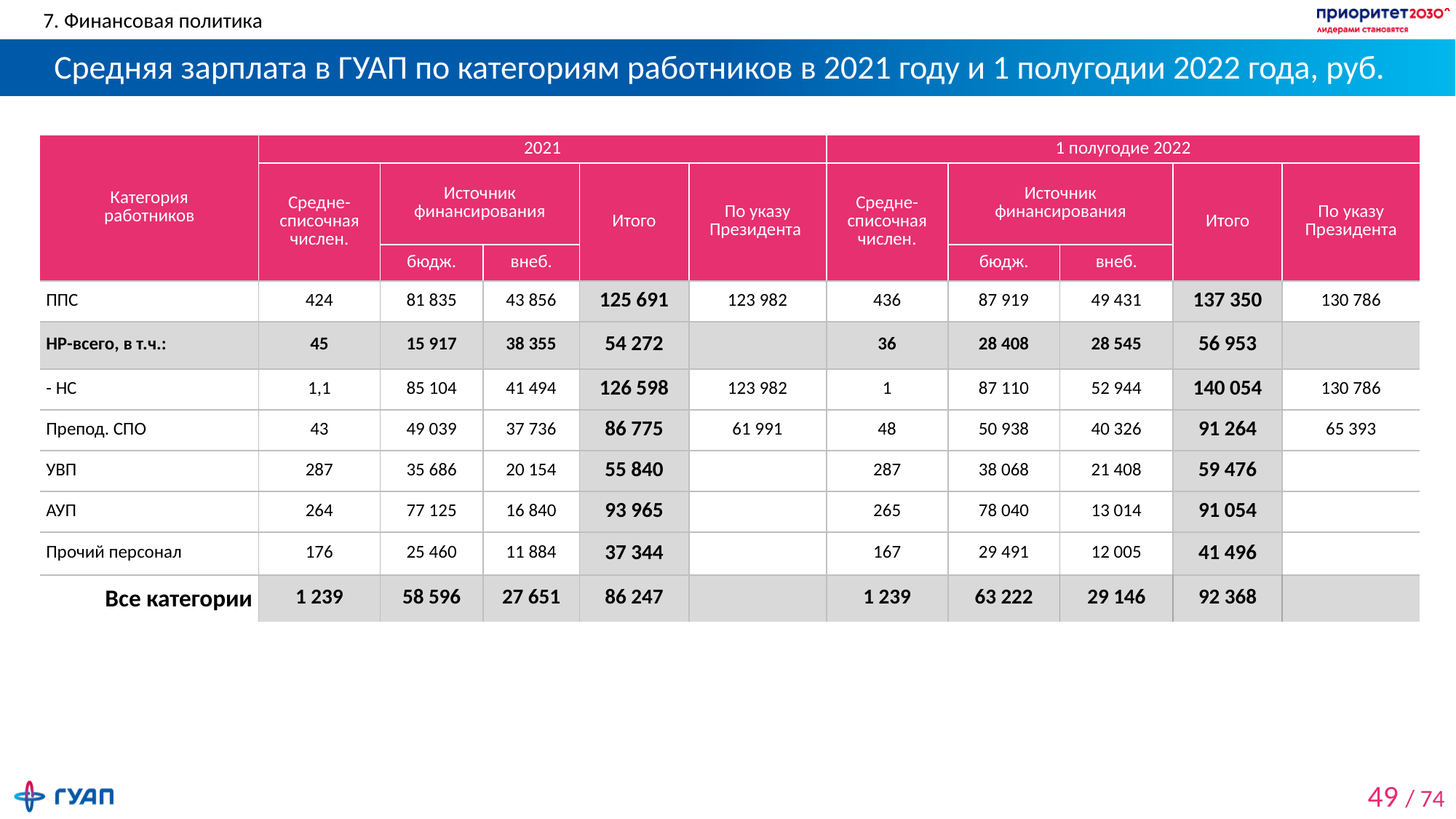

7. Финансовая политика
# Средняя зарплата в ГУАП по категориям работников в 2021 году и 1 полугодии 2022 года, руб.
| Категория работников | 2021 |  |  |  |  | 1 полугодие 2022 |  |  |  |  |
| --- | --- | --- | --- | --- | --- | --- | --- | --- | --- | --- |
|  | Средне- списочная числен. | Источник финансирования |  | Итого | По указу Президента | Средне- списочная числен. | Источник финансирования |  | Итого | По указу Президента |
|  |  | бюдж. | внеб. |  |  |  | бюдж. | внеб. |  |  |
| ППС | 424 | 81 835 | 43 856 | 125 691 | 123 982 | 436 | 87 919 | 49 431 | 137 350 | 130 786 |
| НР-всего, в т.ч.: | 45 | 15 917 | 38 355 | 54 272 |  | 36 | 28 408 | 28 545 | 56 953 |  |
| - НС | 1,1 | 85 104 | 41 494 | 126 598 | 123 982 | 1 | 87 110 | 52 944 | 140 054 | 130 786 |
| Препод. СПО | 43 | 49 039 | 37 736 | 86 775 | 61 991 | 48 | 50 938 | 40 326 | 91 264 | 65 393 |
| УВП | 287 | 35 686 | 20 154 | 55 840 |  | 287 | 38 068 | 21 408 | 59 476 |  |
| АУП | 264 | 77 125 | 16 840 | 93 965 |  | 265 | 78 040 | 13 014 | 91 054 |  |
| Прочий персонал | 176 | 25 460 | 11 884 | 37 344 |  | 167 | 29 491 | 12 005 | 41 496 |  |
| Все категории | 1 239 | 58 596 | 27 651 | 86 247 |  | 1 239 | 63 222 | 29 146 | 92 368 |  |